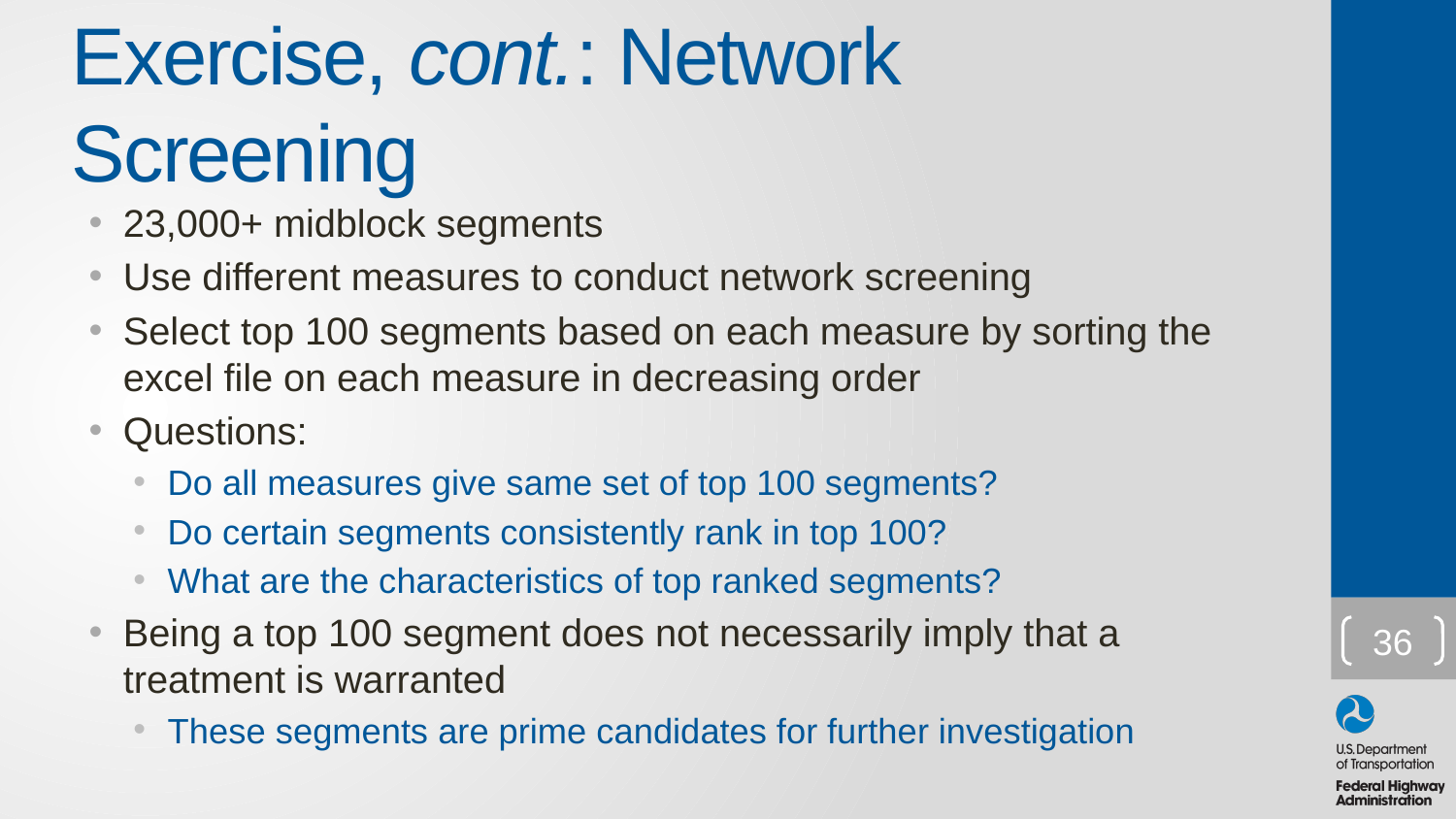

# Exercise, cont.: Network Screening
23,000+ midblock segments
Use different measures to conduct network screening
Select top 100 segments based on each measure by sorting the excel file on each measure in decreasing order
Questions:
Do all measures give same set of top 100 segments?
Do certain segments consistently rank in top 100?
What are the characteristics of top ranked segments?
Being a top 100 segment does not necessarily imply that a treatment is warranted
These segments are prime candidates for further investigation
36